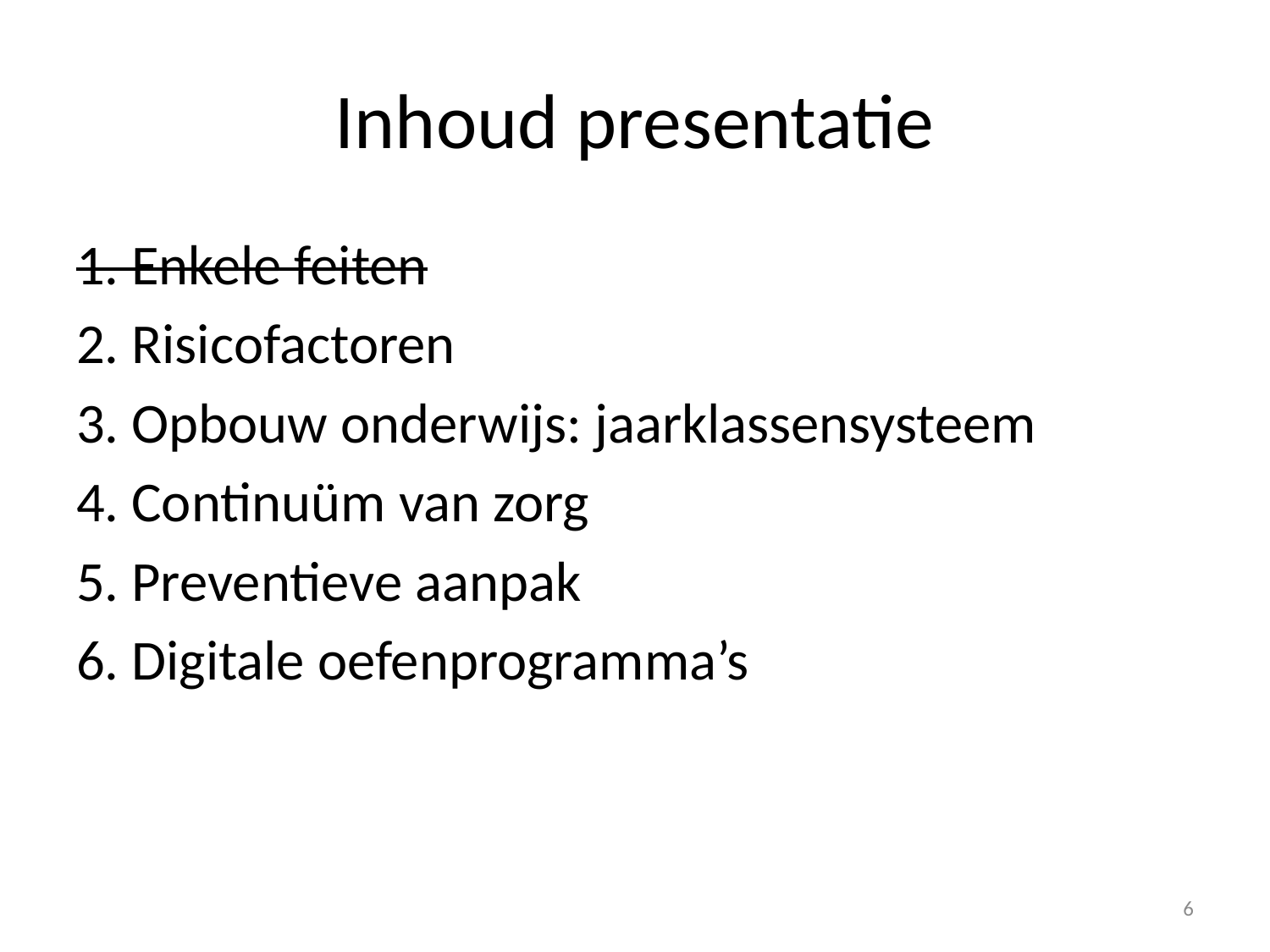

# Inhoud presentatie
1. Enkele feiten
2. Risicofactoren
3. Opbouw onderwijs: jaarklassensysteem
4. Continuüm van zorg
5. Preventieve aanpak
6. Digitale oefenprogramma’s
6